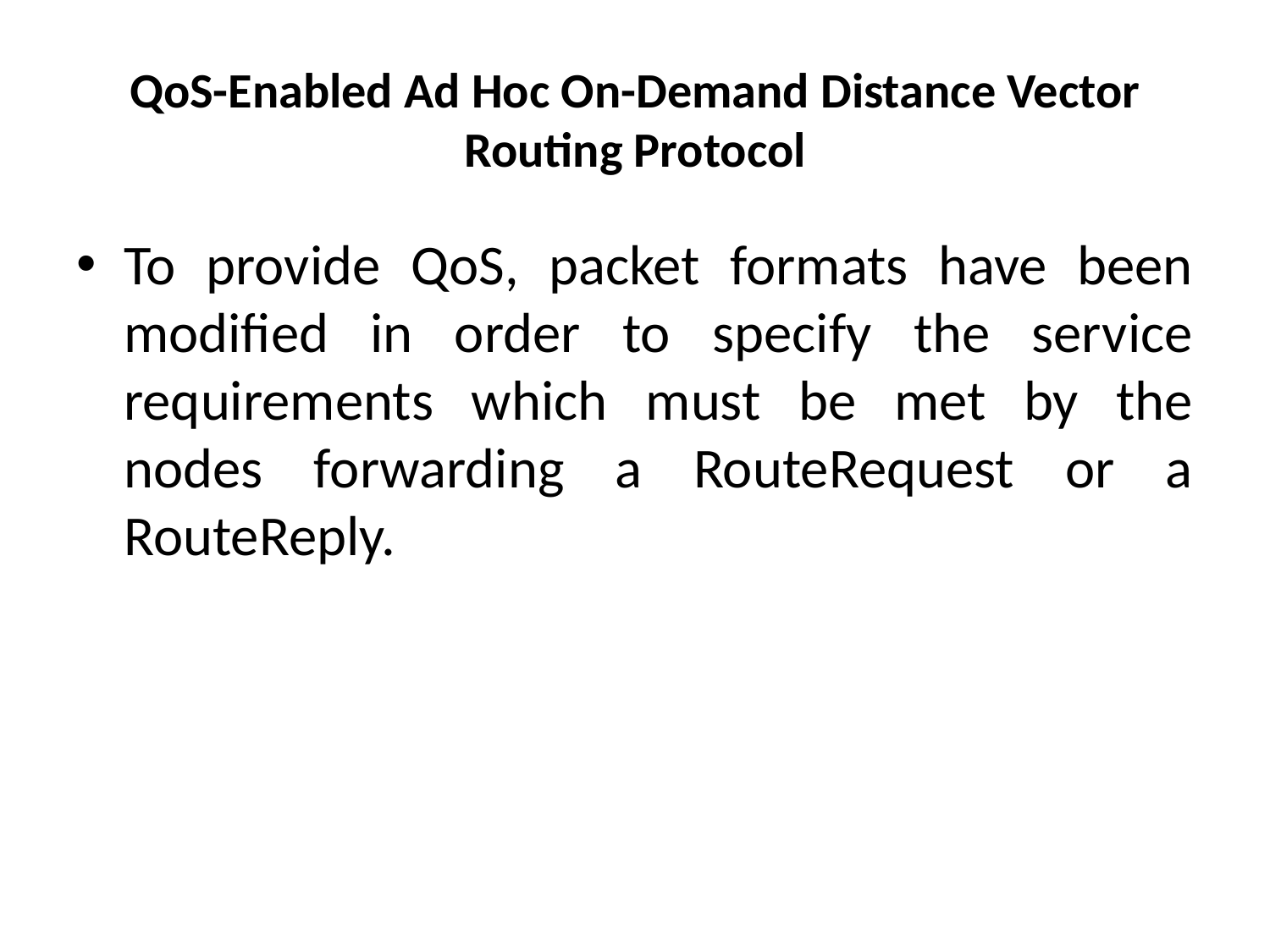

# QoS-Enabled Ad Hoc On-Demand Distance Vector Routing Protocol
To provide QoS, packet formats have been modified in order to specify the service requirements which must be met by the nodes forwarding a RouteRequest or a RouteReply.